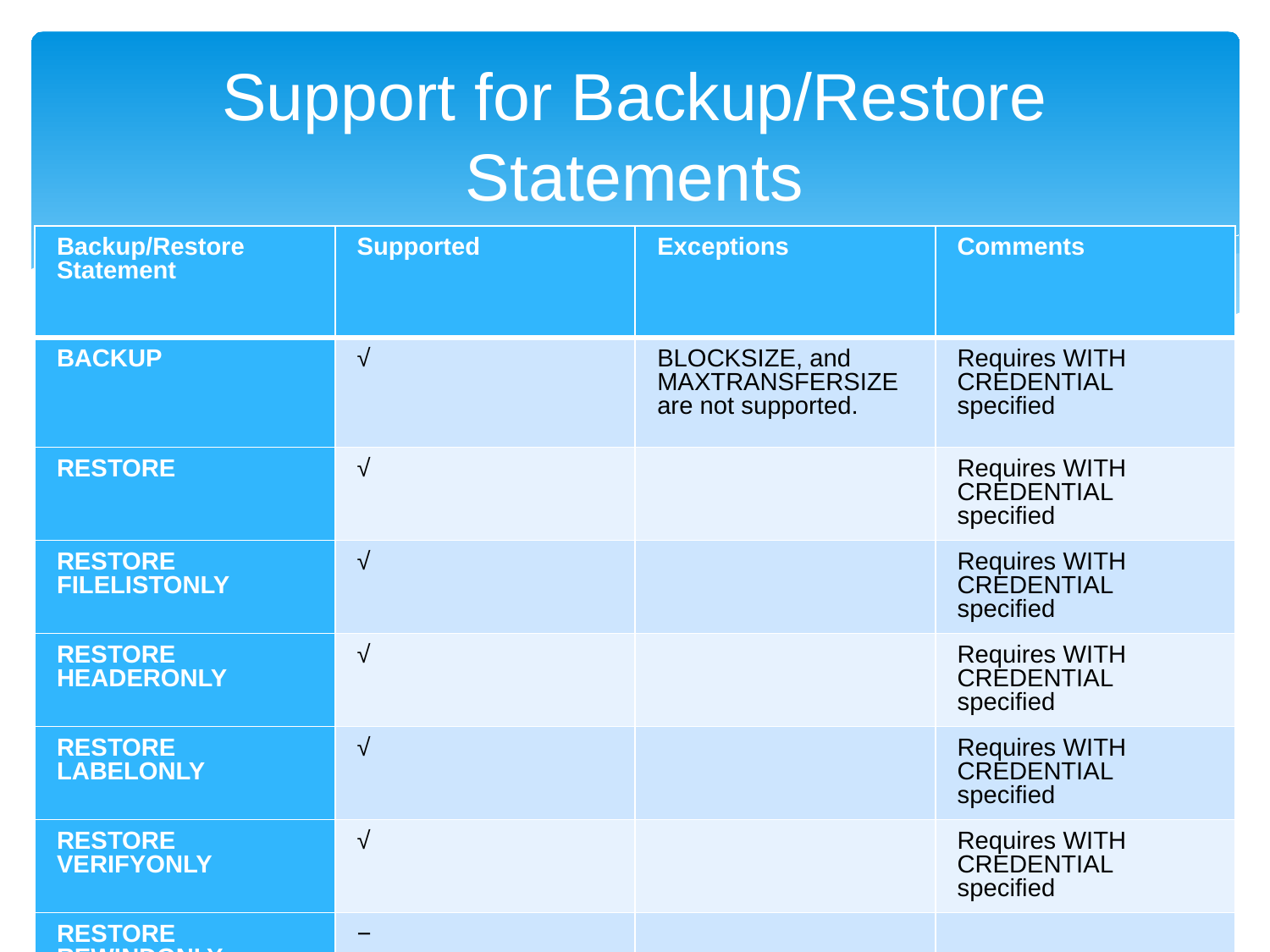

# Support for Backup/Restore Statements
| Backup/Restore Statement | Supported | Exceptions | Comments |
| --- | --- | --- | --- |
| BACKUP | √ | BLOCKSIZE, and MAXTRANSFERSIZE are not supported. | Requires WITH CREDENTIAL specified |
| RESTORE | √ |  | Requires WITH CREDENTIAL specified |
| RESTORE FILELISTONLY | √ |  | Requires WITH CREDENTIAL specified |
| RESTORE HEADERONLY | √ |  | Requires WITH CREDENTIAL specified |
| RESTORE LABELONLY | √ |  | Requires WITH CREDENTIAL specified |
| RESTORE VERIFYONLY | √ |  | Requires WITH CREDENTIAL specified |
| RESTORE REWINDONLY | − |  |  |